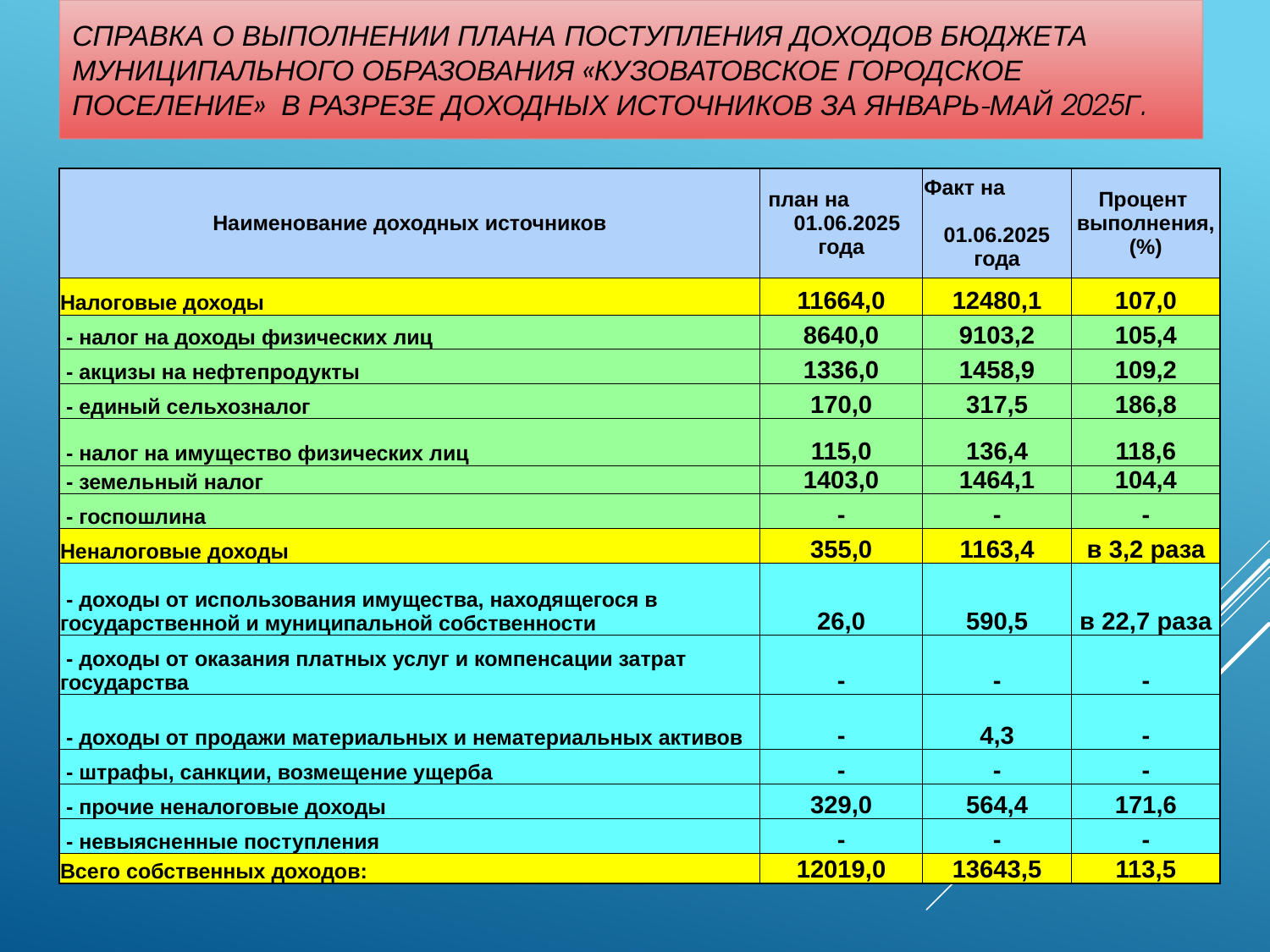

# Справка о выполнении плана поступления доходов бюджета муниципального образования «Кузоватовское городское поселение»  в разрезе доходных источников за январь-май 2025г.
| Наименование доходных источников | план на 01.06.2025 года | Факт на 01.06.2025 года | Процент выполнения, (%) |
| --- | --- | --- | --- |
| Налоговые доходы | 11664,0 | 12480,1 | 107,0 |
| - налог на доходы физических лиц | 8640,0 | 9103,2 | 105,4 |
| - акцизы на нефтепродукты | 1336,0 | 1458,9 | 109,2 |
| - единый сельхозналог | 170,0 | 317,5 | 186,8 |
| - налог на имущество физических лиц | 115,0 | 136,4 | 118,6 |
| - земельный налог | 1403,0 | 1464,1 | 104,4 |
| - госпошлина | - | - | - |
| Неналоговые доходы | 355,0 | 1163,4 | в 3,2 раза |
| - доходы от использования имущества, находящегося в государственной и муниципальной собственности | 26,0 | 590,5 | в 22,7 раза |
| - доходы от оказания платных услуг и компенсации затрат государства | - | - | - |
| - доходы от продажи материальных и нематериальных активов | - | 4,3 | - |
| - штрафы, санкции, возмещение ущерба | - | - | - |
| - прочие неналоговые доходы | 329,0 | 564,4 | 171,6 |
| - невыясненные поступления | - | - | - |
| Всего собственных доходов: | 12019,0 | 13643,5 | 113,5 |